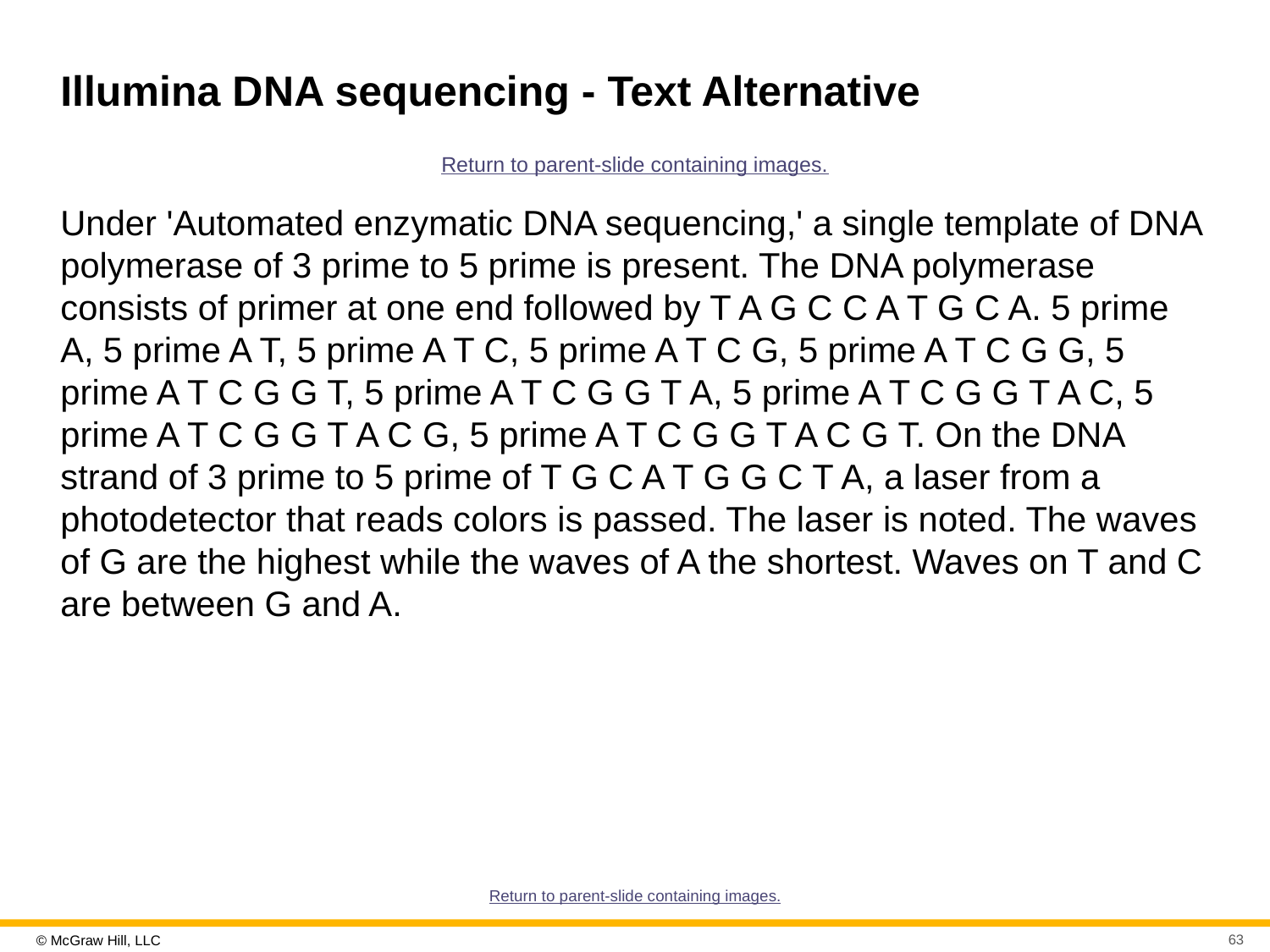

# Illumina D N A sequencing - Text Alternative
Return to parent-slide containing images.
Under 'Automated enzymatic DNA sequencing,' a single template of DNA polymerase of 3 prime to 5 prime is present. The DNA polymerase consists of primer at one end followed by T A G C C A T G C A. 5 prime A, 5 prime A T, 5 prime A T C, 5 prime A T C G, 5 prime A T C G G, 5 prime A T C G G T, 5 prime A T C G G T A, 5 prime A T C G G T A C, 5 prime A T C G G T A C G, 5 prime A T C G G T A C G T. On the DNA strand of 3 prime to 5 prime of T G C A T G G C T A, a laser from a photodetector that reads colors is passed. The laser is noted. The waves of G are the highest while the waves of A the shortest. Waves on T and C are between G and A.
Return to parent-slide containing images.
63